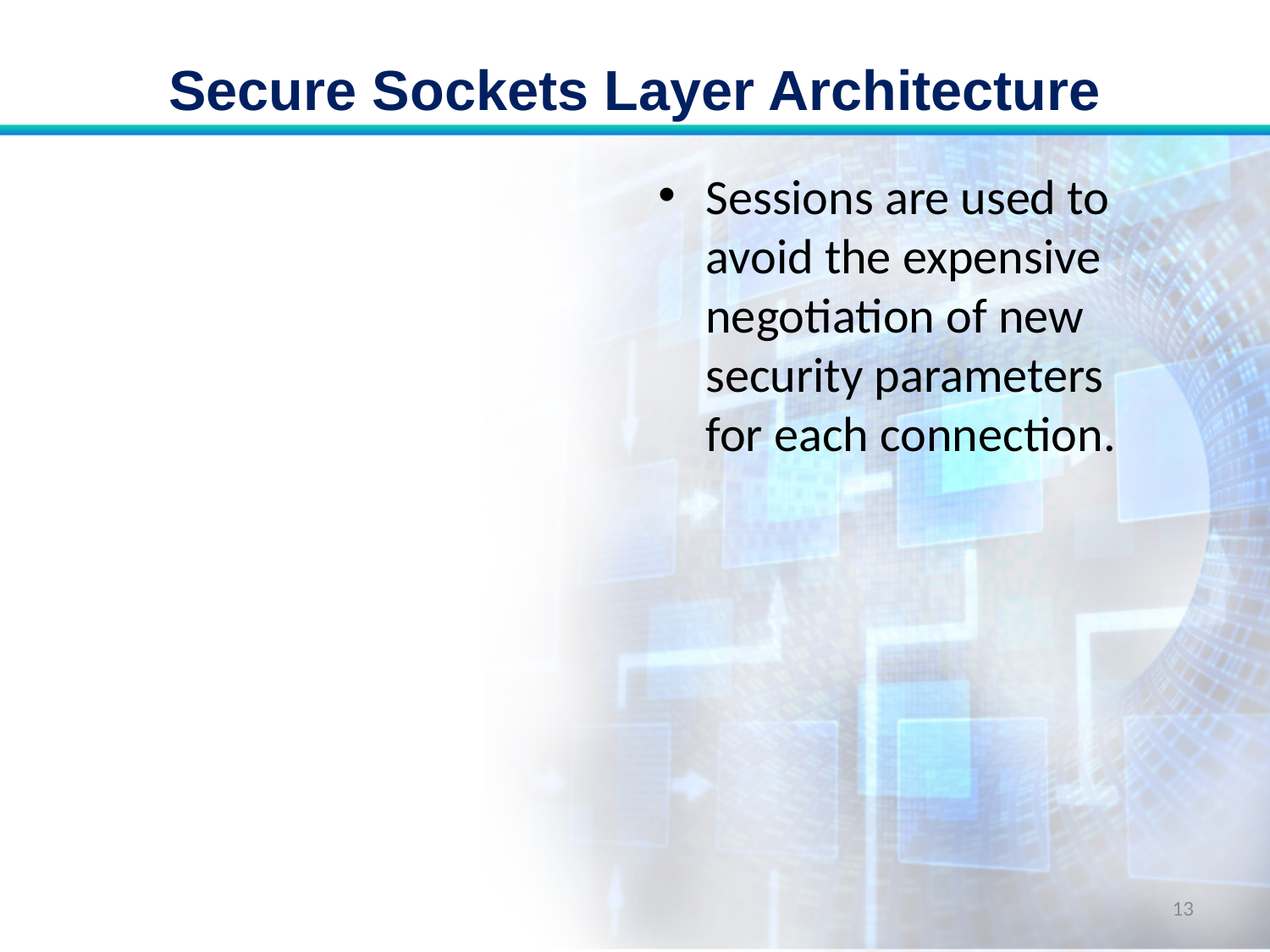

# Secure Sockets Layer Architecture
Sessions are used to avoid the expensive negotiation of new security parameters for each connection.
13